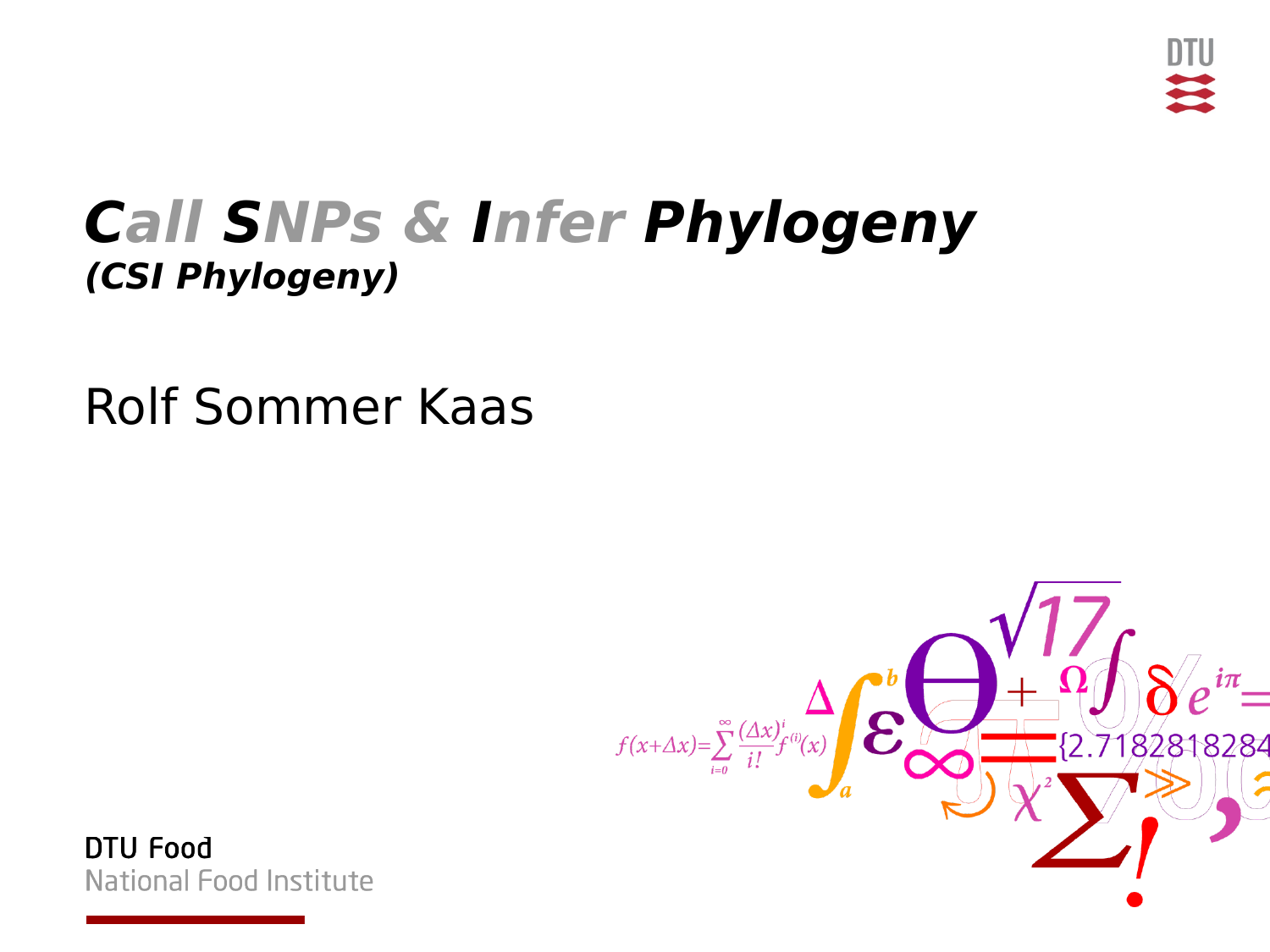

# Call SNPs & Infer Phylogeny (CSI Phylogeny)

Rolf Sommer Kaas